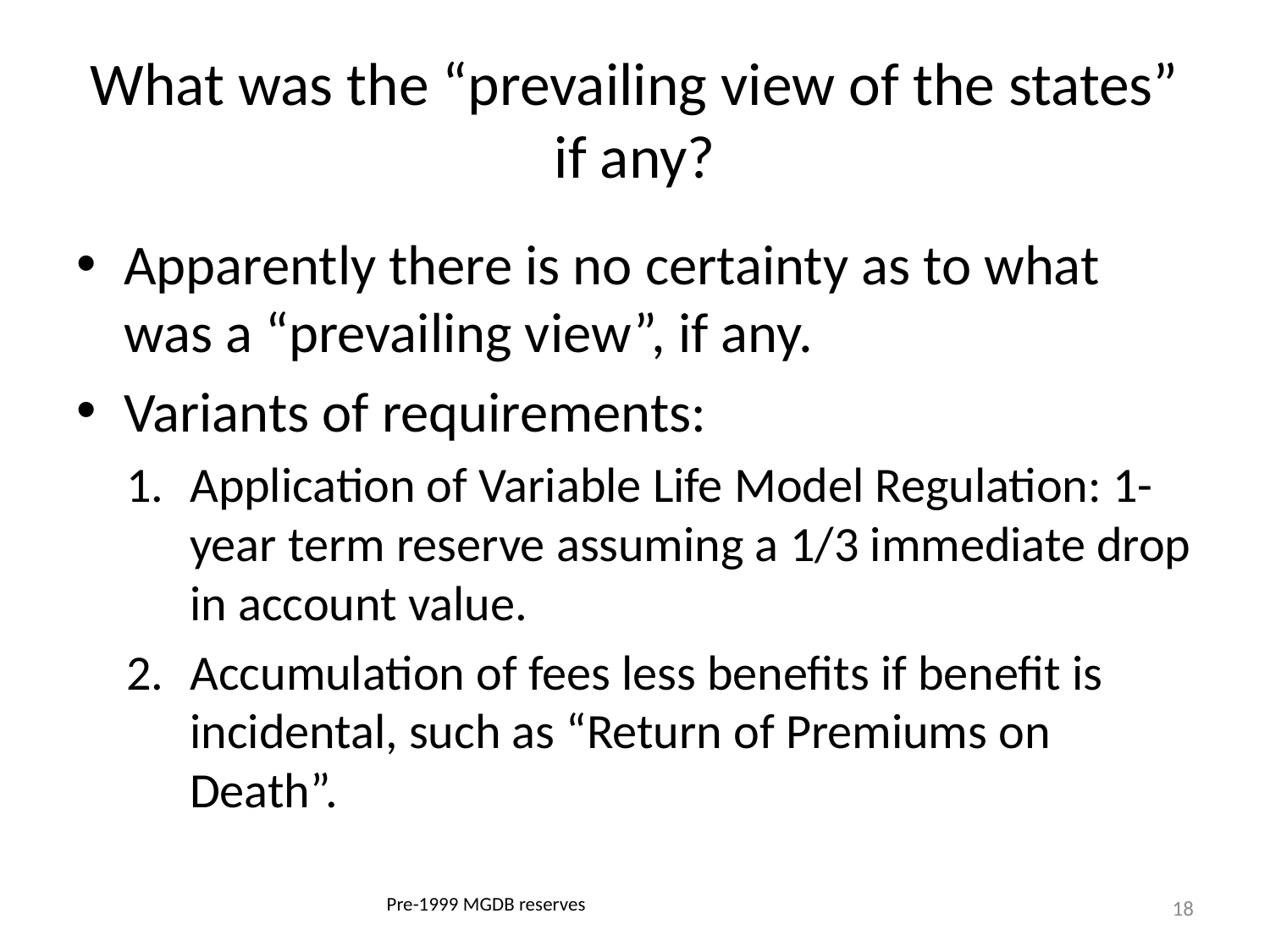

# What was the “prevailing view of the states” if any?
Apparently there is no certainty as to what  was a “prevailing view”, if any.
Variants of requirements:
Application of Variable Life Model Regulation: 1-year term reserve assuming a 1/3 immediate drop in account value.
Accumulation of fees less benefits if benefit is incidental, such as “Return of Premiums on Death”.
18
Pre-1999 MGDB reserves